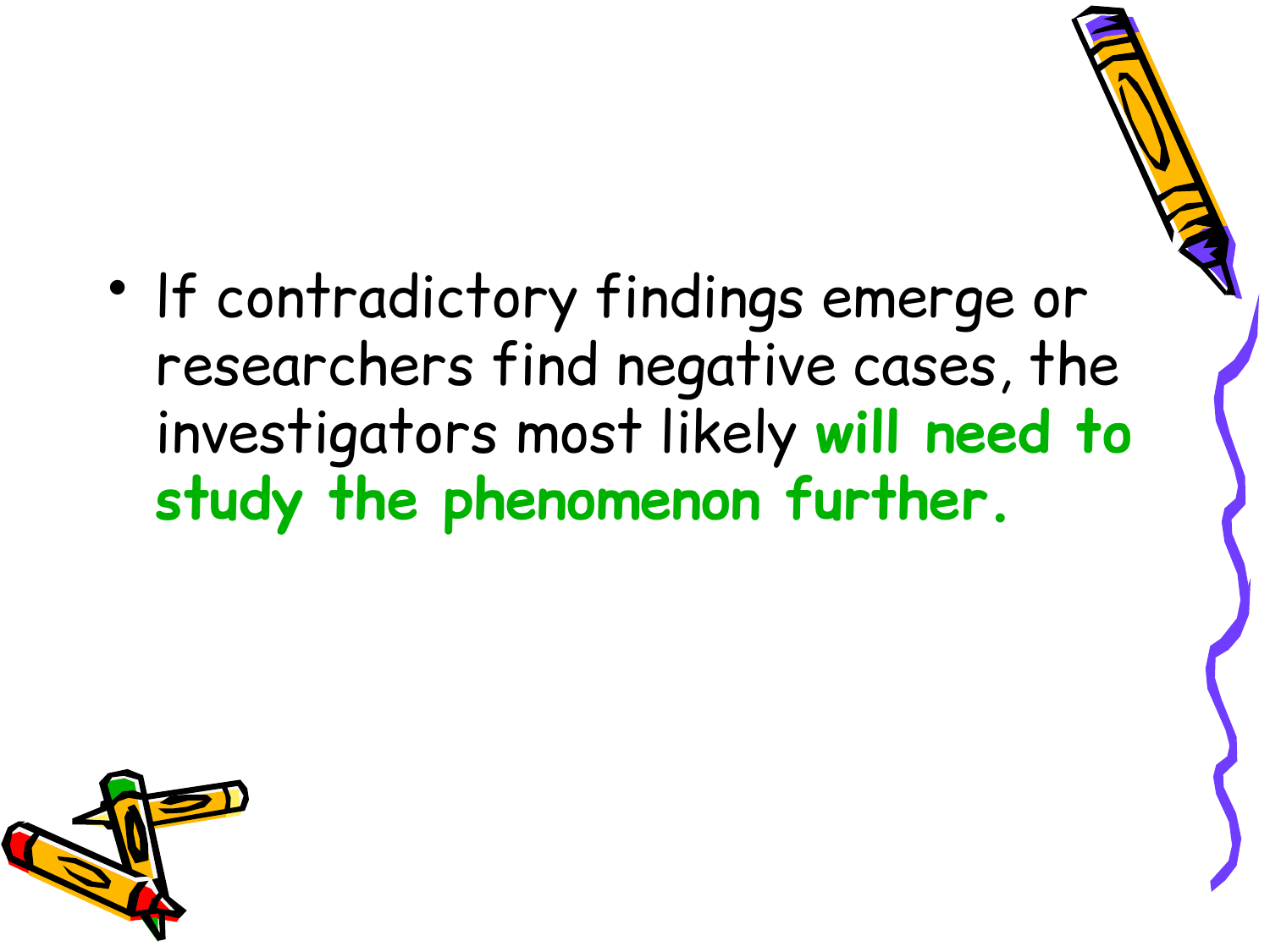

#
lf contradictory findings emerge or researchers find negative cases, the investigators most likely will need to study the phenomenon further.